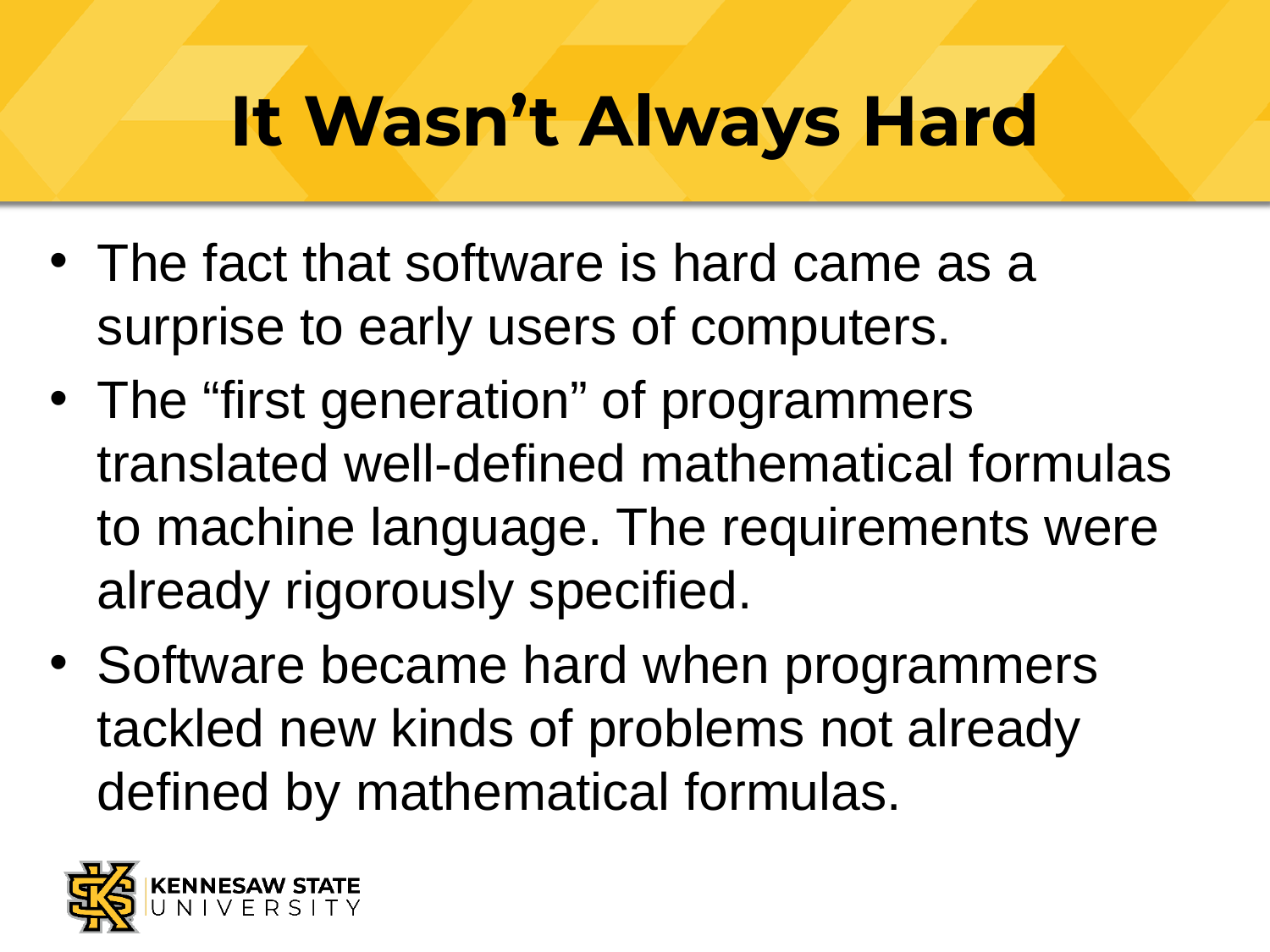

# It Wasn’t Always Hard
The fact that software is hard came as a surprise to early users of computers.
The “first generation” of programmers translated well-defined mathematical formulas to machine language. The requirements were already rigorously specified.
Software became hard when programmers tackled new kinds of problems not already defined by mathematical formulas.